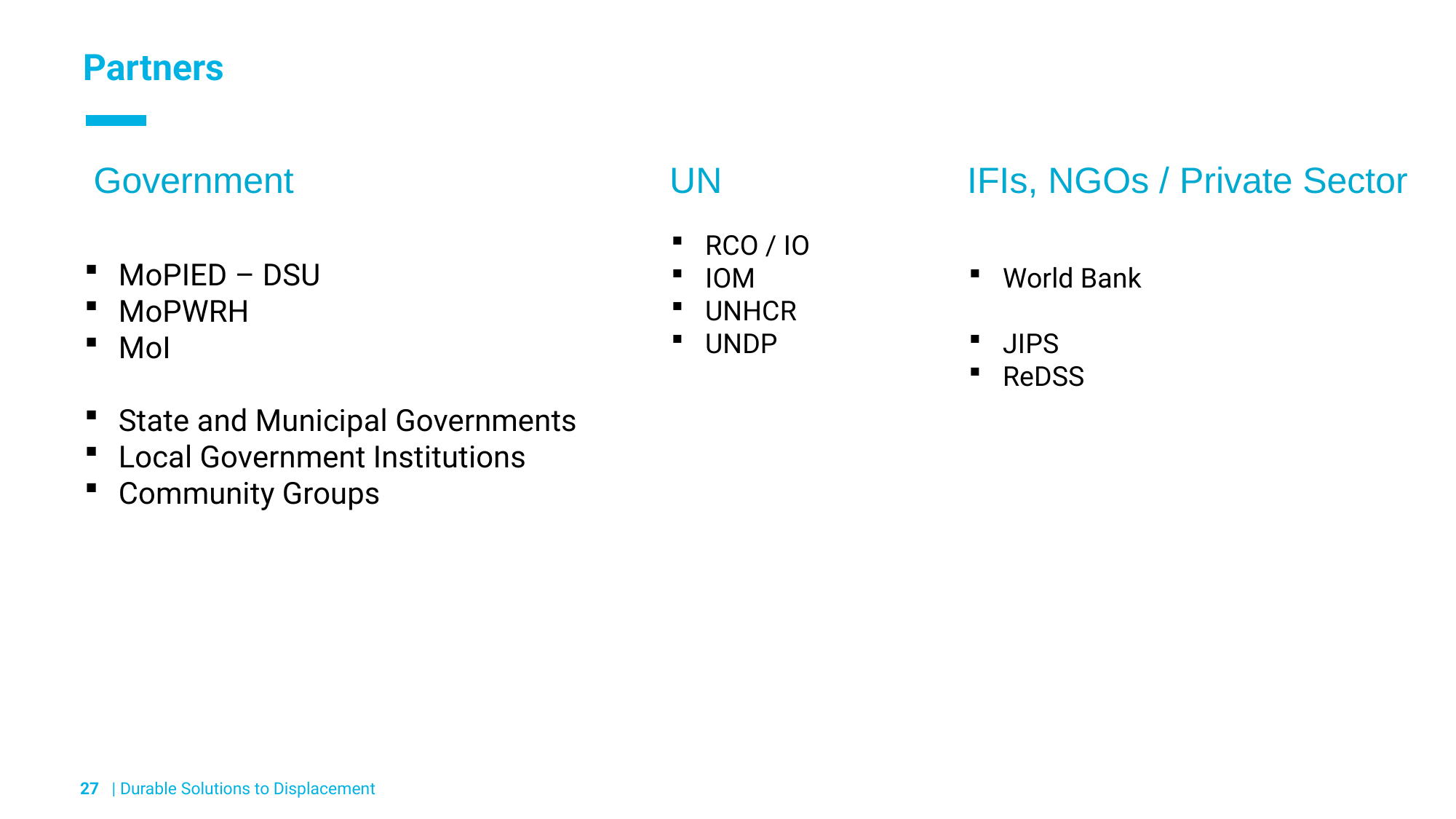

Partners
Government
UN
RCO / IO
IOM
UNHCR
UNDP
IFIs, NGOs / Private Sector

World Bank

JIPS
ReDSS

MoPIED – DSU
MoPWRH
MoI

State and Municipal Governments
Local Government Institutions
Community Groups

27   | Durable Solutions to Displacement